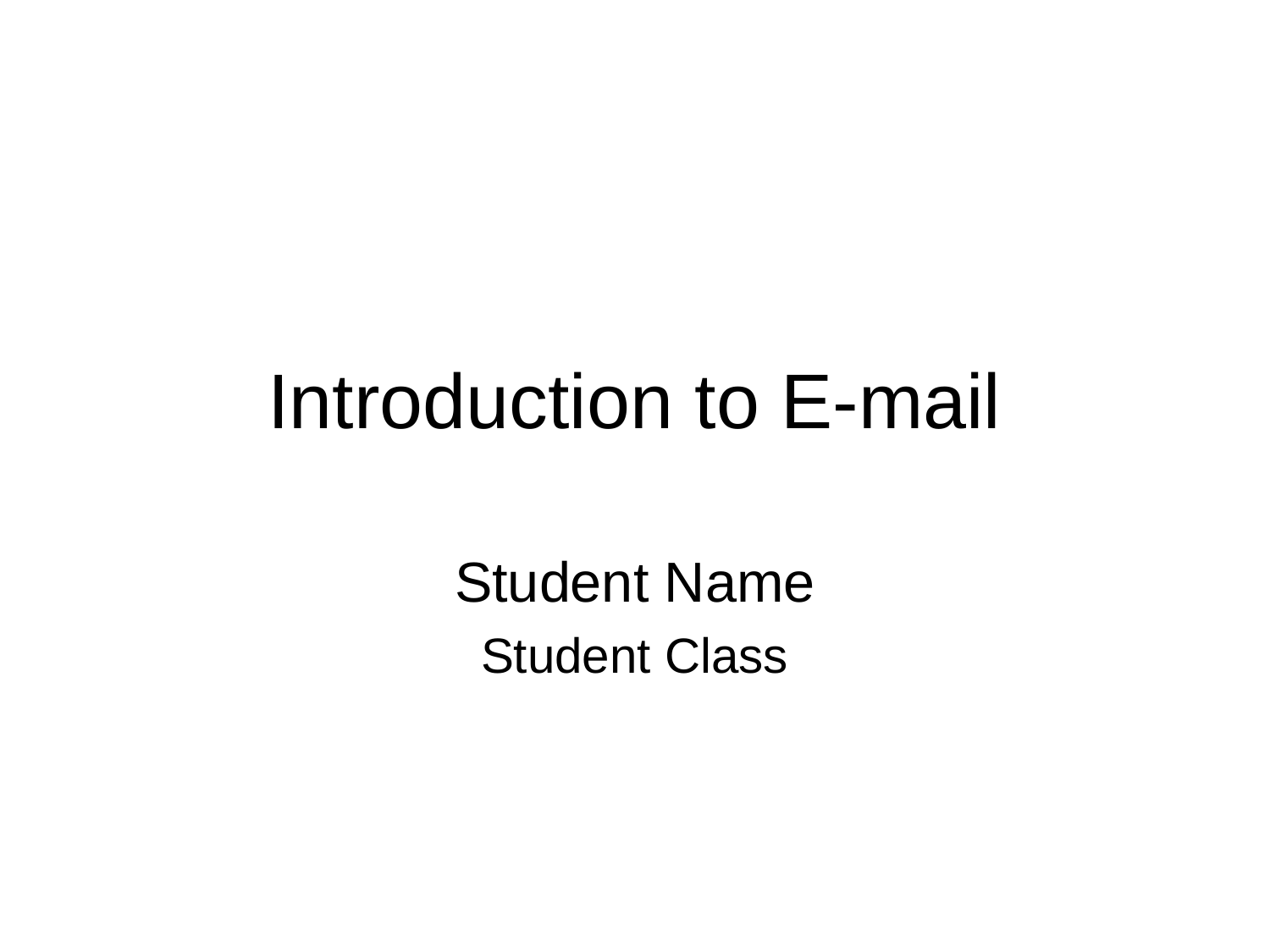

# Introduction to E-mail
Student Name
Student Class